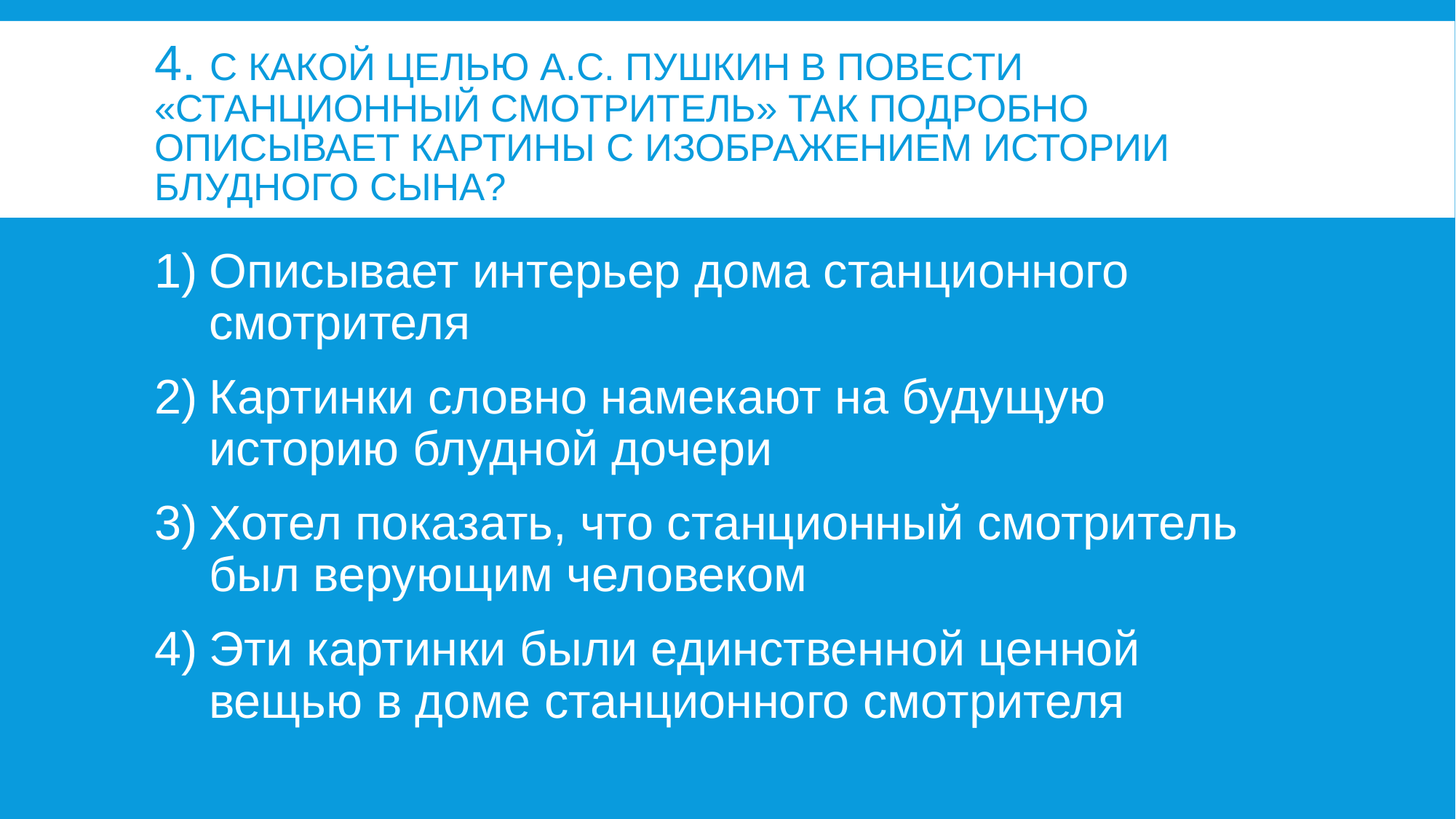

# 4. С какой целью А.С. Пушкин в повести «Станционный смотритель» так подробно описывает картины с изображением истории блудного сына?
Описывает интерьер дома станционного смотрителя
Картинки словно намекают на будущую историю блудной дочери
Хотел показать, что станционный смотритель был верующим человеком
Эти картинки были единственной ценной вещью в доме станционного смотрителя